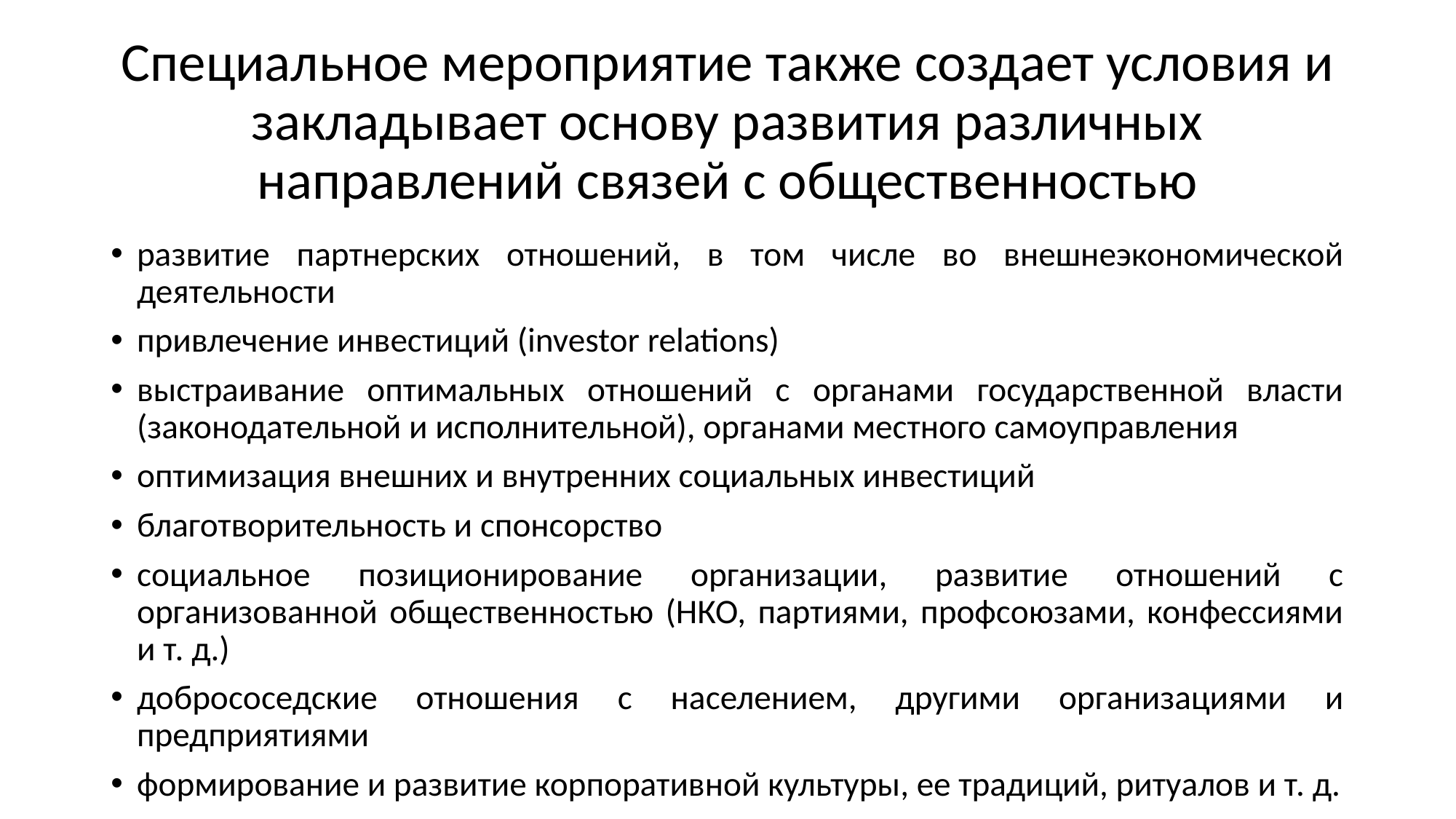

# Специальное мероприятие также создает условия и закладывает основу развития различных направлений связей с общественностью
развитие партнерских отношений, в том числе во внешнеэкономической деятельности
привлечение инвестиций (investor relations)
выстраивание оптимальных отношений с органами государственной власти (законодательной и исполнительной), органами местного самоуправления
оптимизация внешних и внутренних социальных инвестиций
благотворительность и спонсорство
социальное позиционирование организации, развитие отношений с организованной общественностью (НКО, партиями, профсоюзами, конфессиями и т. д.)
добрососедские отношения с населением, другими организациями и предприятиями
формирование и развитие корпоративной культуры, ее традиций, ритуалов и т. д.